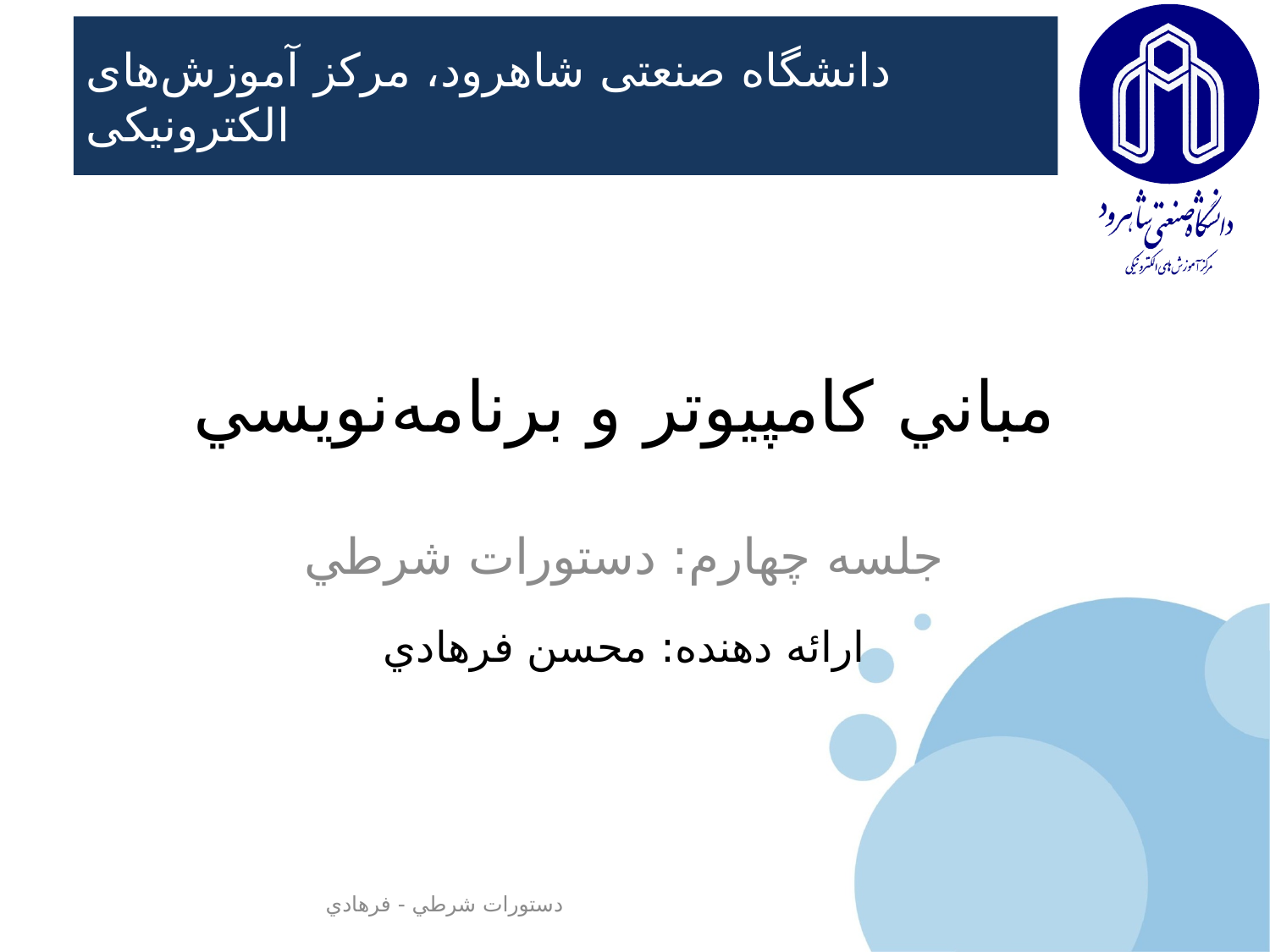

# مباني کامپيوتر و برنامه‌نويسي
جلسه چهارم: دستورات شرطي
ارائه دهنده: محسن فرهادي

دستورات شرطي - فرهادي